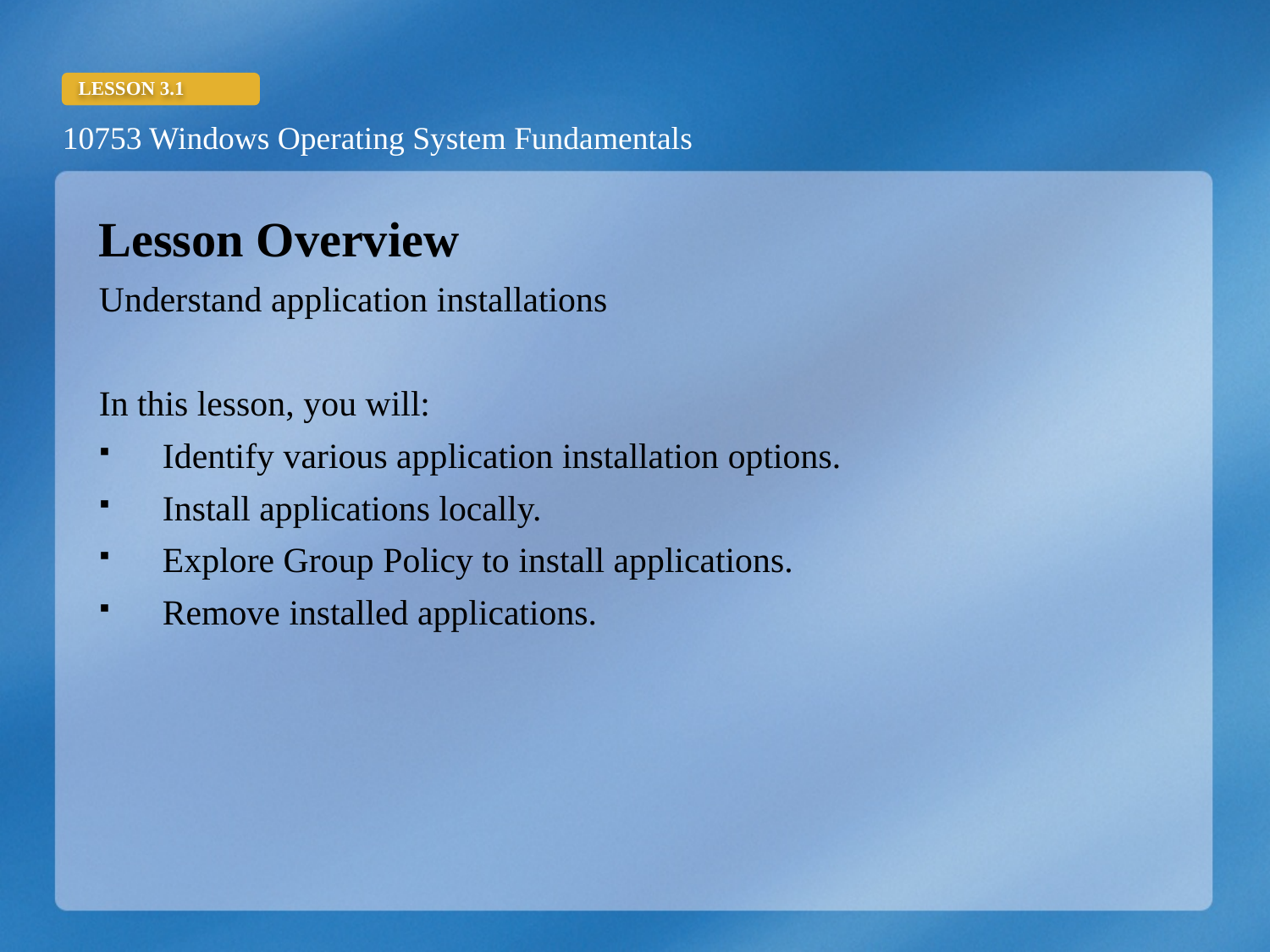

Lesson Overview
Understand application installations

In this lesson, you will:
Identify various application installation options.
Install applications locally.
Explore Group Policy to install applications.
Remove installed applications.